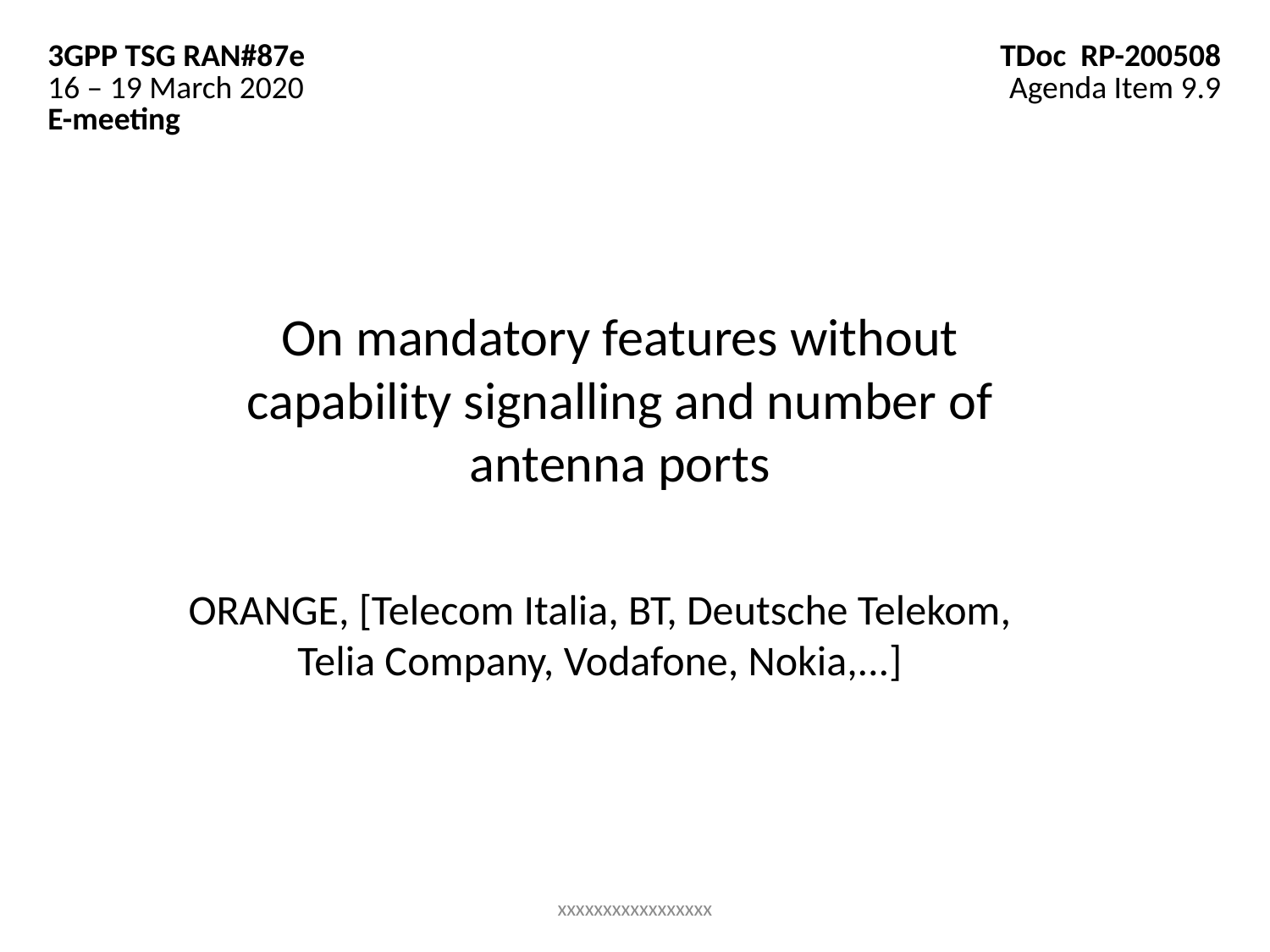

| 3GPP TSG RAN#87e 16 – 19 March 2020 E-meeting | TDoc RP-200508 Agenda Item 9.9 |
| --- | --- |
# On mandatory features without capability signalling and number of antenna ports
ORANGE, [Telecom Italia, BT, Deutsche Telekom, Telia Company, Vodafone, Nokia,...]
xxxxxxxxxxxxxxxxx